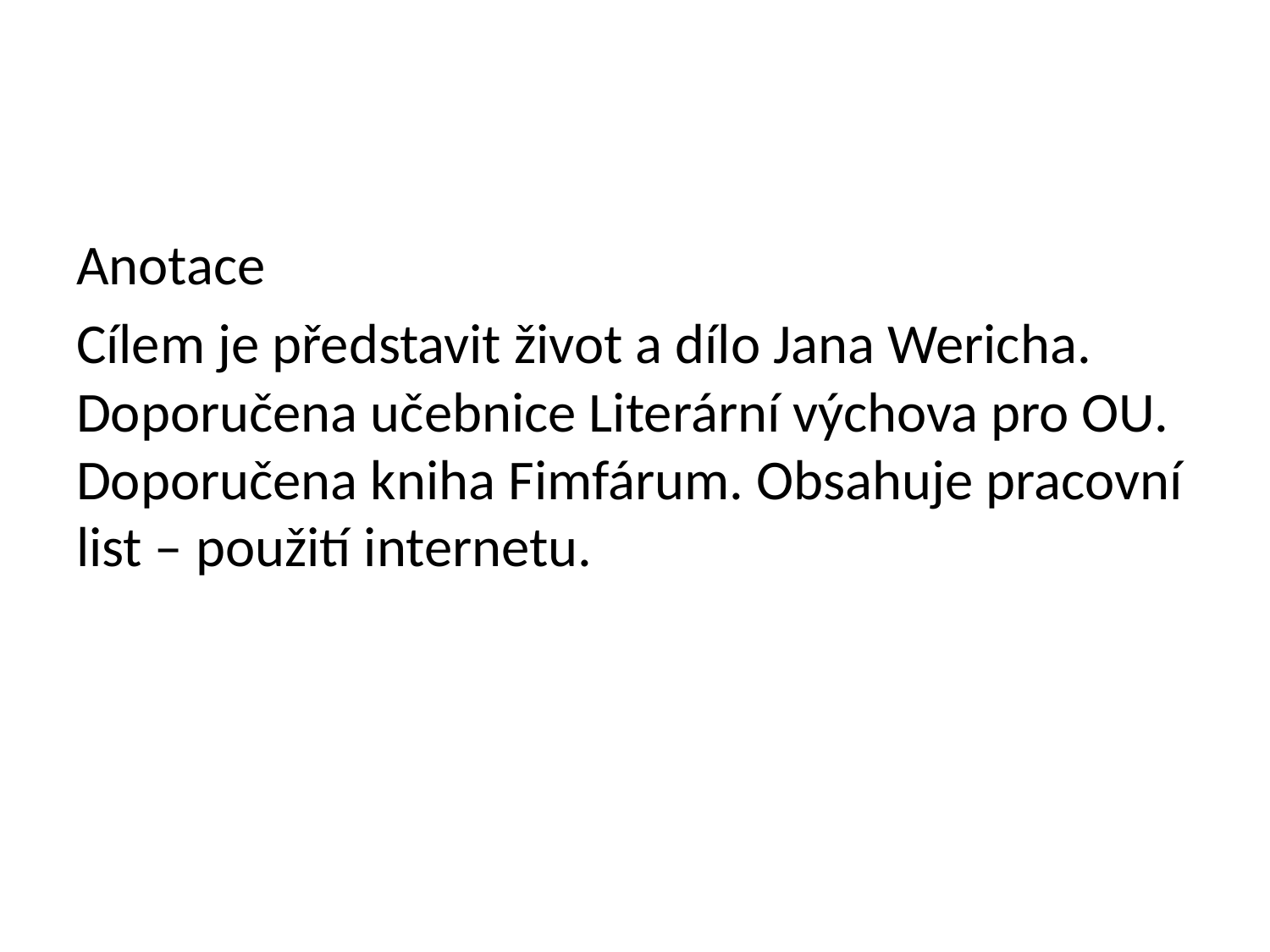

Anotace
Cílem je představit život a dílo Jana Wericha.  Doporučena učebnice Literární výchova pro OU. Doporučena kniha Fimfárum. Obsahuje pracovní list – použití internetu.